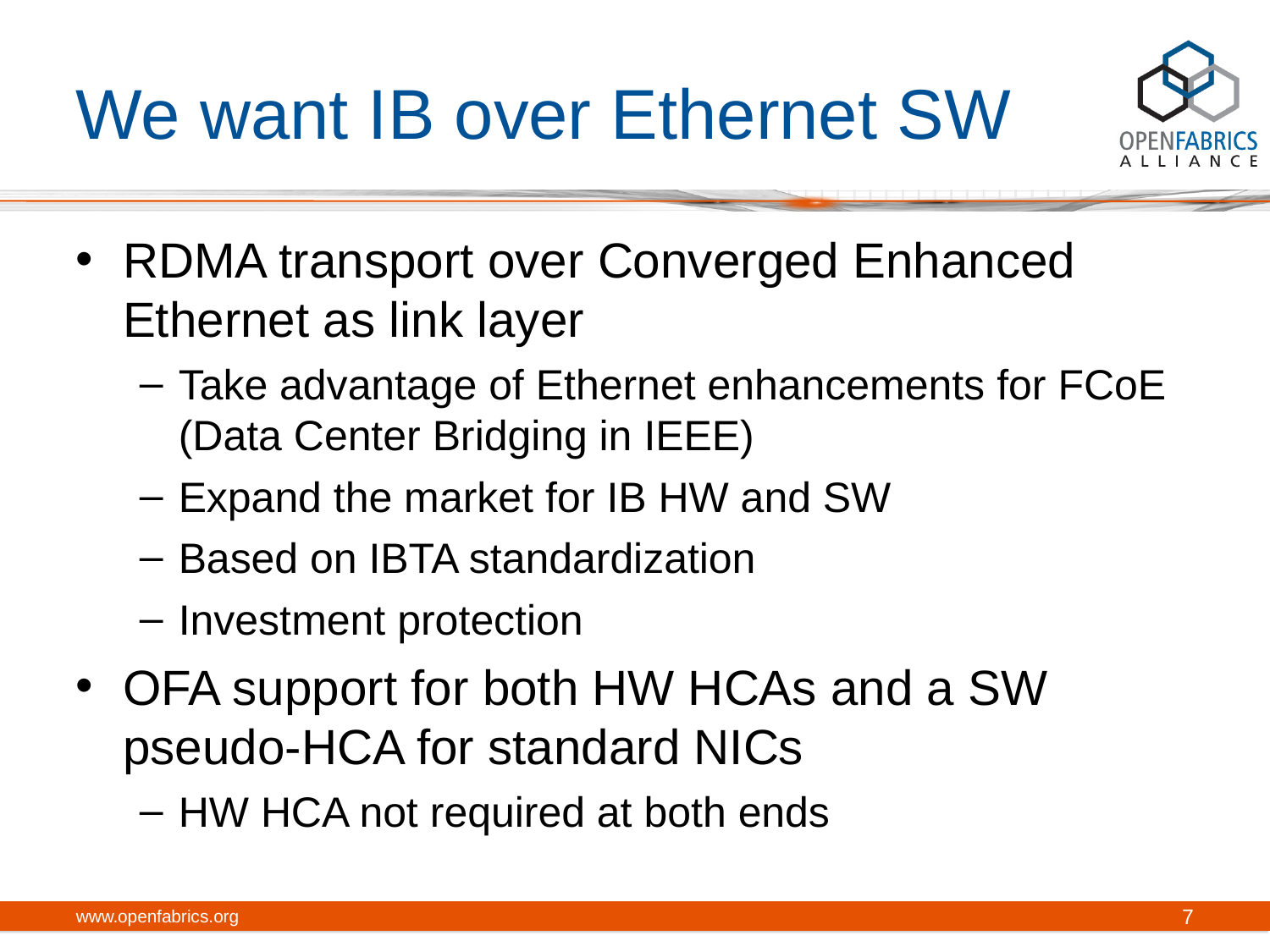

We want IB over Ethernet SW
RDMA transport over Converged Enhanced Ethernet as link layer
Take advantage of Ethernet enhancements for FCoE (Data Center Bridging in IEEE)
Expand the market for IB HW and SW
Based on IBTA standardization
Investment protection
OFA support for both HW HCAs and a SW pseudo-HCA for standard NICs
HW HCA not required at both ends

www.openfabrics.org
7